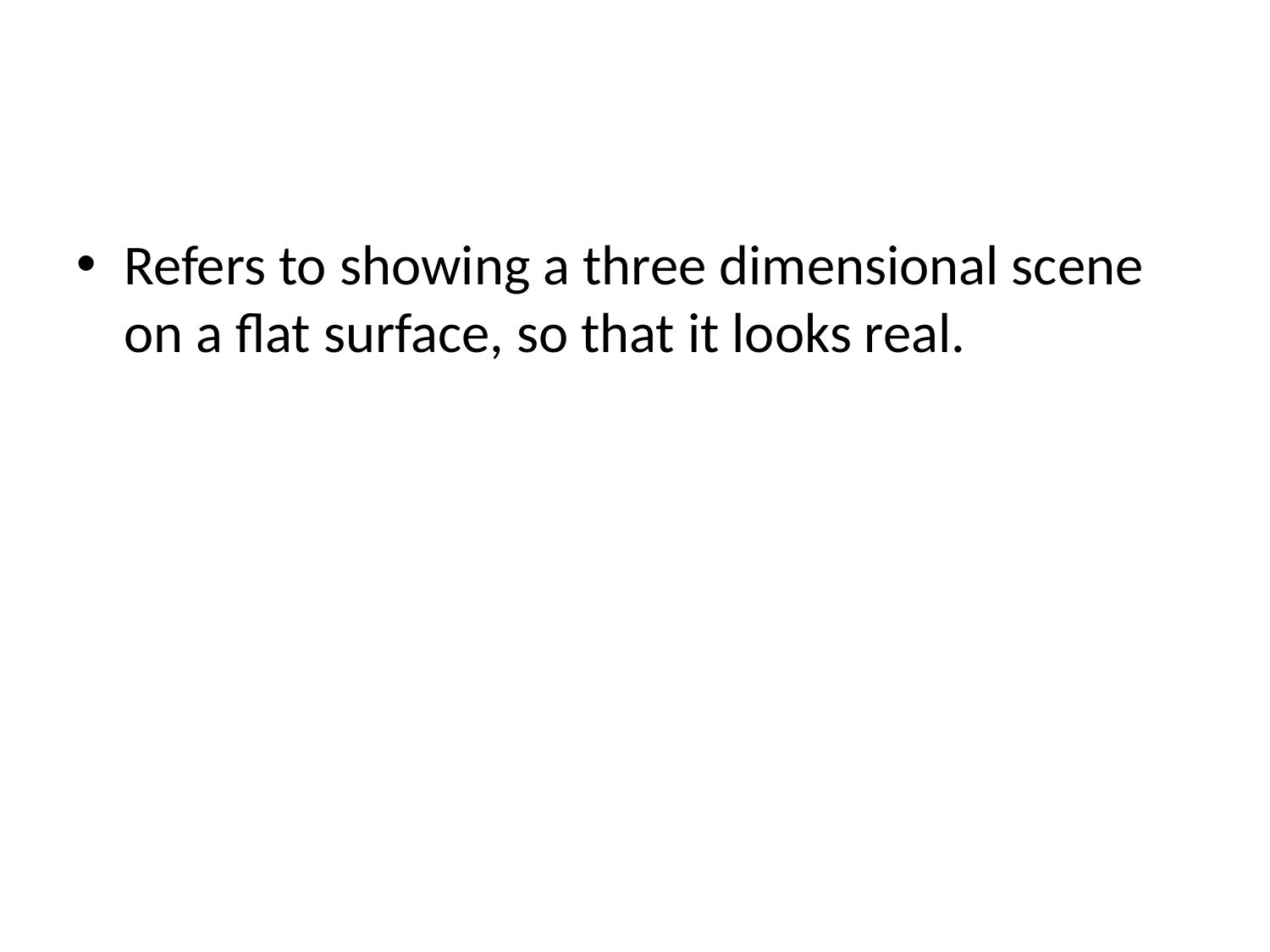

#
Refers to showing a three dimensional scene on a flat surface, so that it looks real.